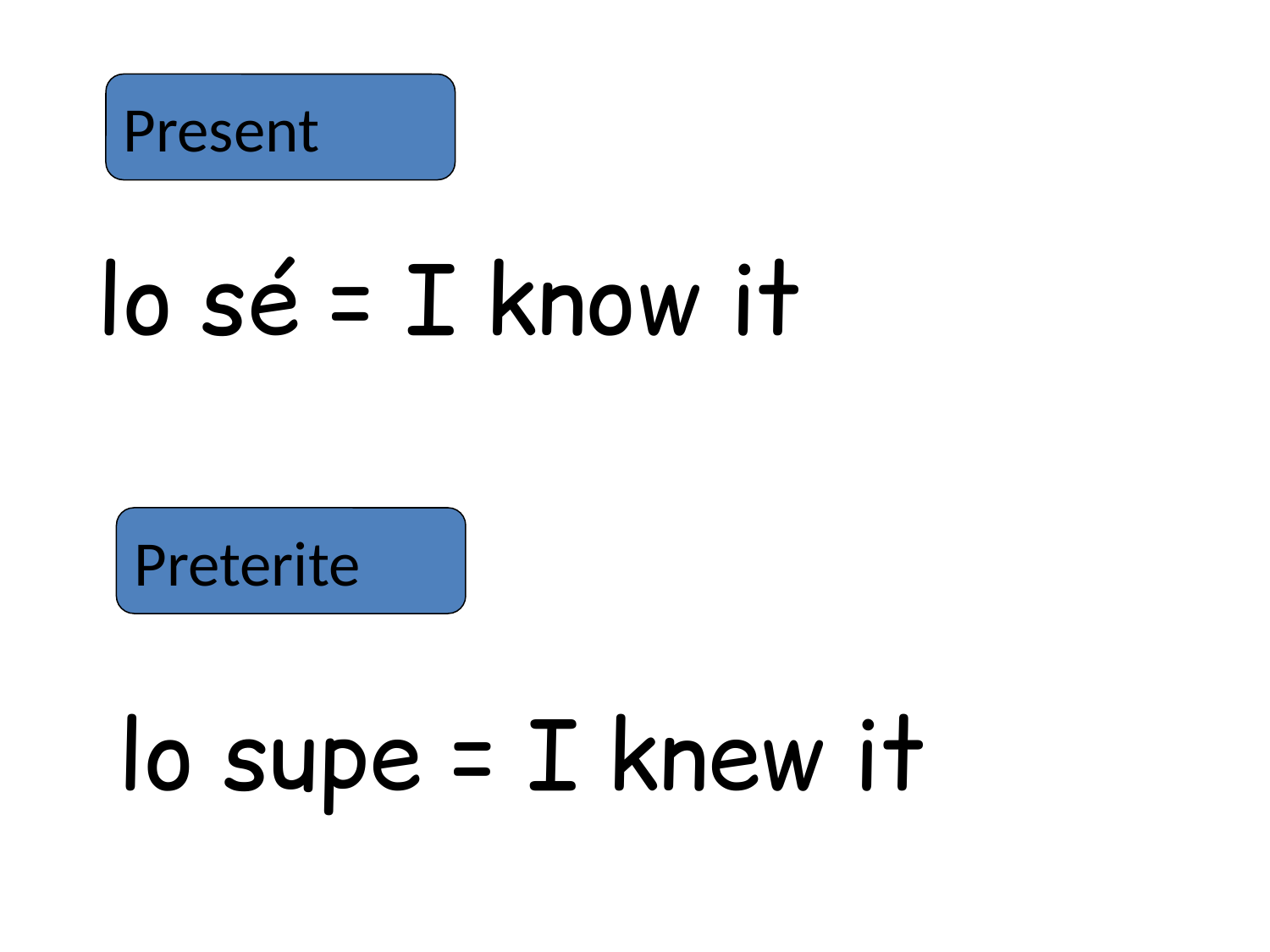

Present
lo sé = I know it
Preterite
lo supe = I knew it